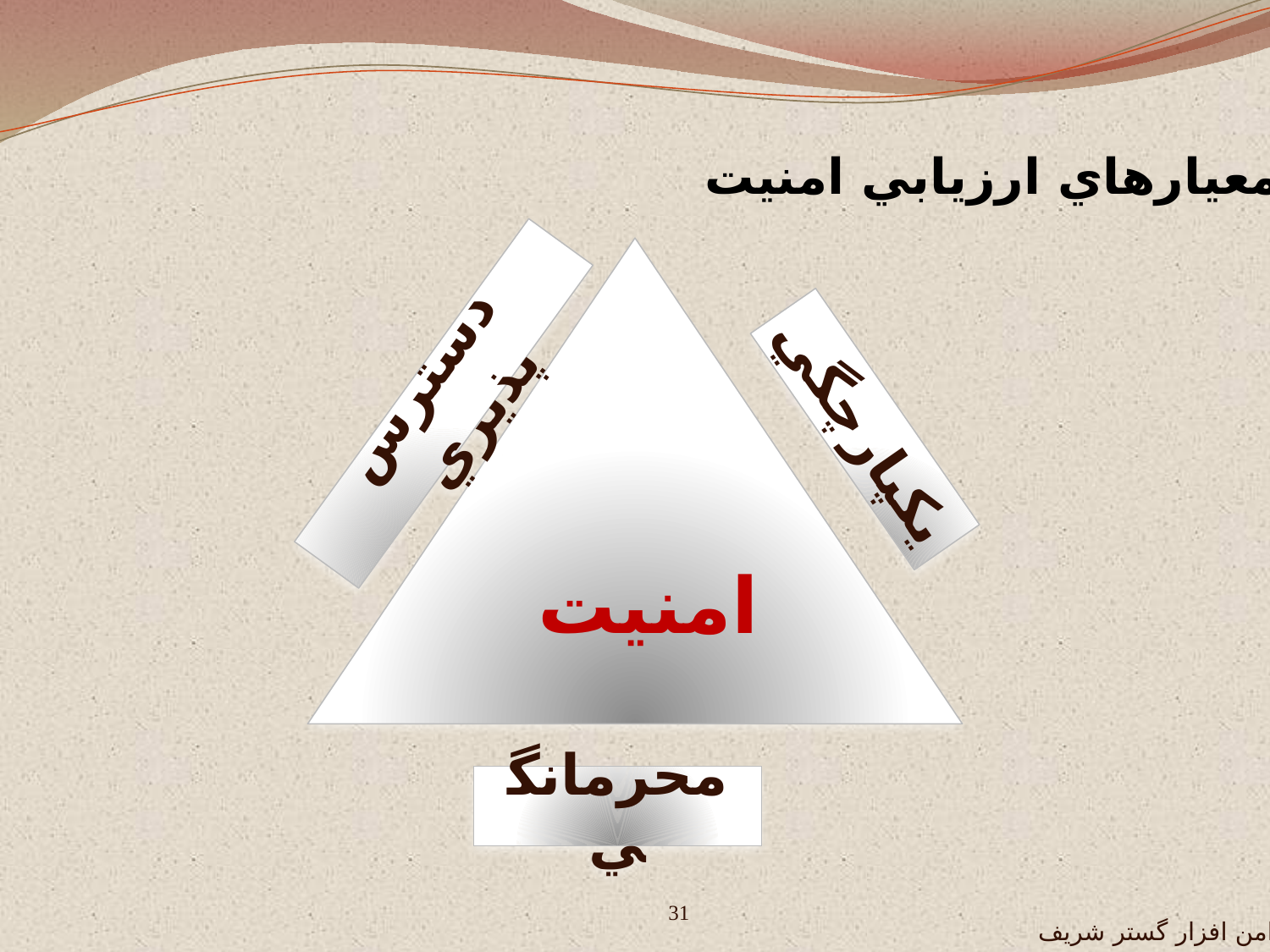

معيارهاي ارزيابي امنيت
امنيت
دسترس پذيري
يکپارچگي
محرمانگي